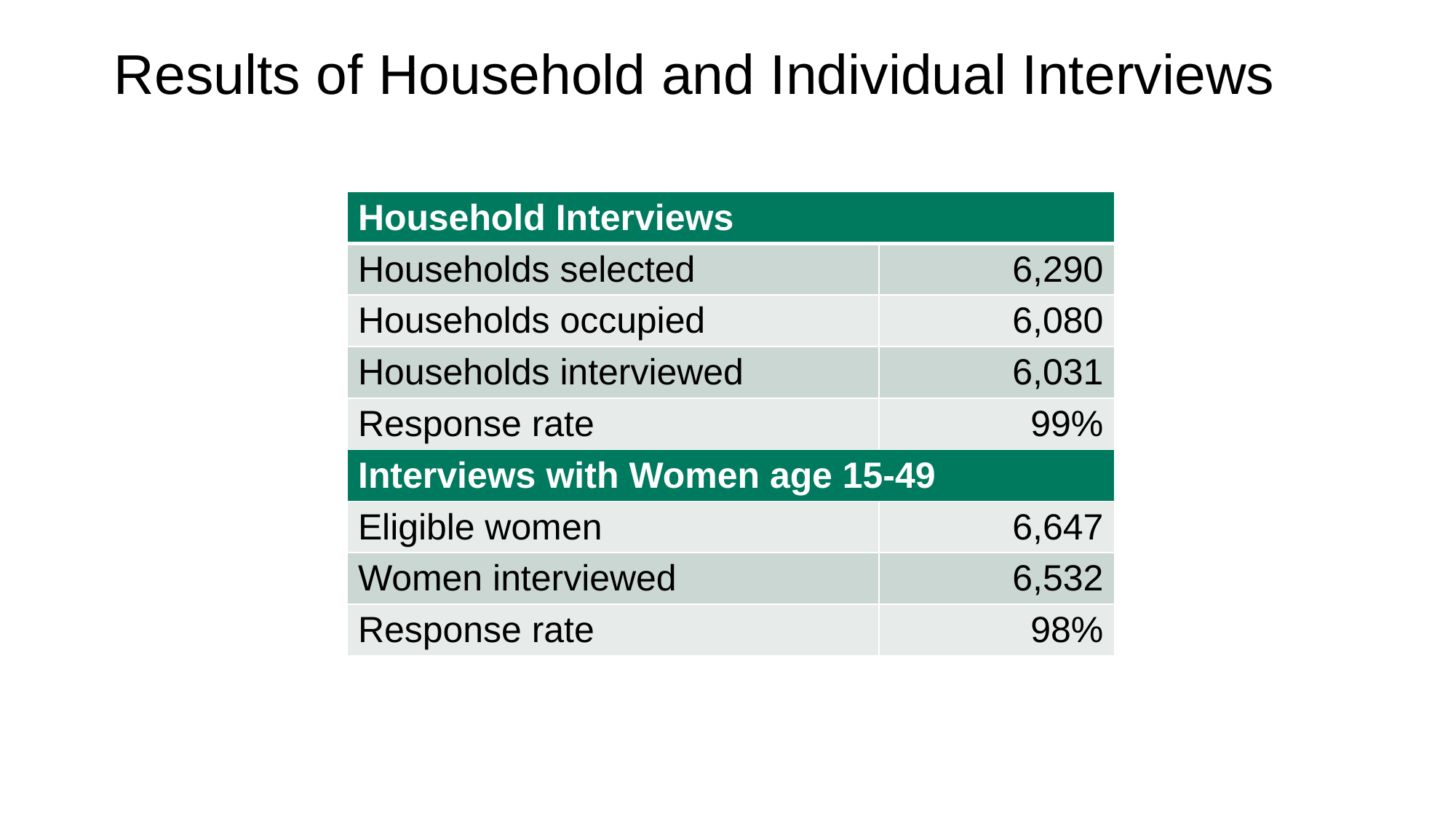

# Results of Household and Individual Interviews
| Household Interviews |  |
| --- | --- |
| Households selected | 6,290 |
| Households occupied | 6,080 |
| Households interviewed | 6,031 |
| Response rate | 99% |
| Interviews with Women age 15-49 |  |
| Eligible women | 6,647 |
| Women interviewed | 6,532 |
| Response rate | 98% |